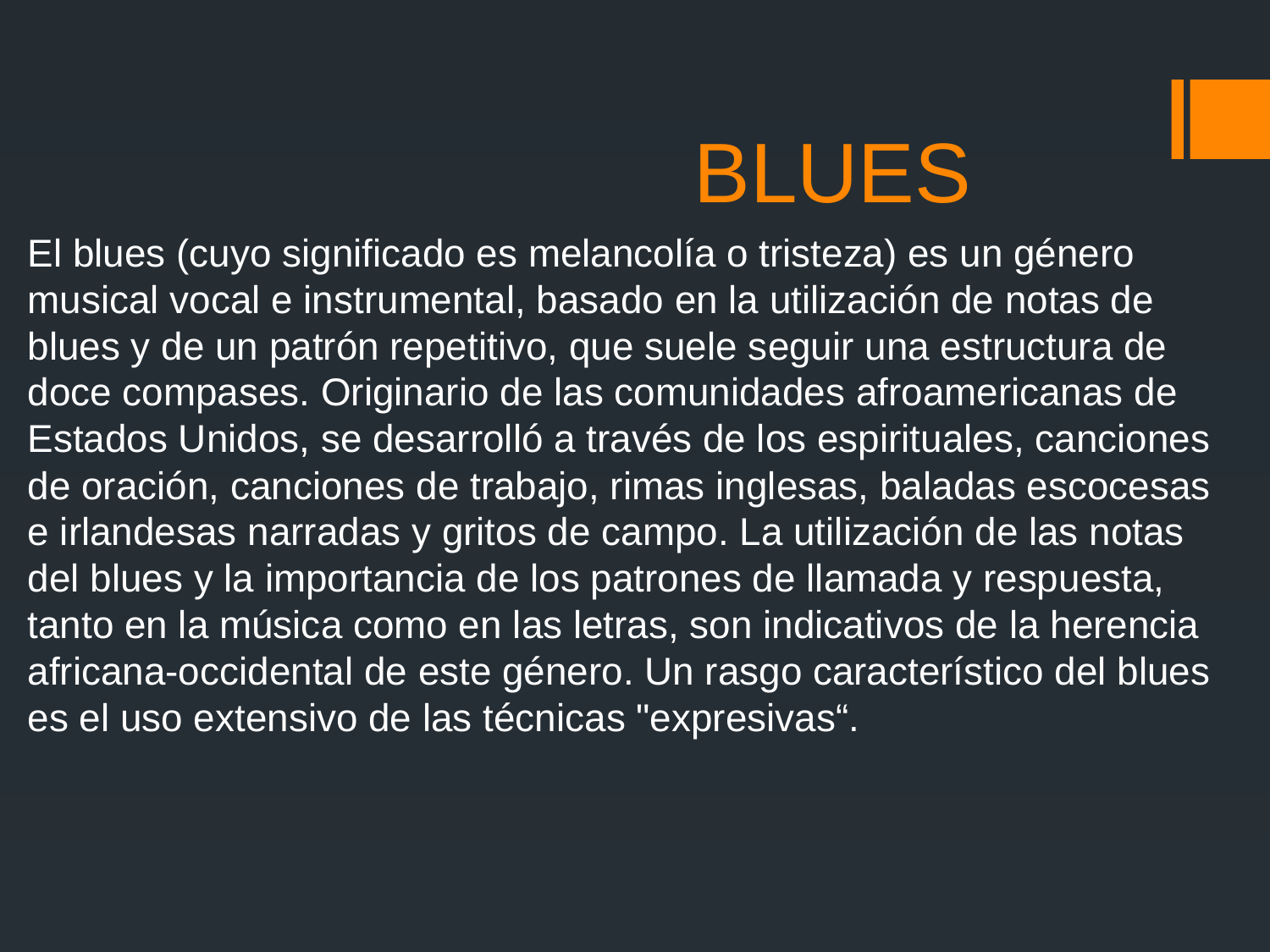

# BLUES
El blues (cuyo significado es melancolía o tristeza) es un género musical vocal e instrumental, basado en la utilización de notas de blues y de un patrón repetitivo, que suele seguir una estructura de doce compases. Originario de las comunidades afroamericanas de Estados Unidos, se desarrolló a través de los espirituales, canciones de oración, canciones de trabajo, rimas inglesas, baladas escocesas e irlandesas narradas y gritos de campo. La utilización de las notas del blues y la importancia de los patrones de llamada y respuesta, tanto en la música como en las letras, son indicativos de la herencia africana-occidental de este género. Un rasgo característico del blues es el uso extensivo de las técnicas "expresivas“.